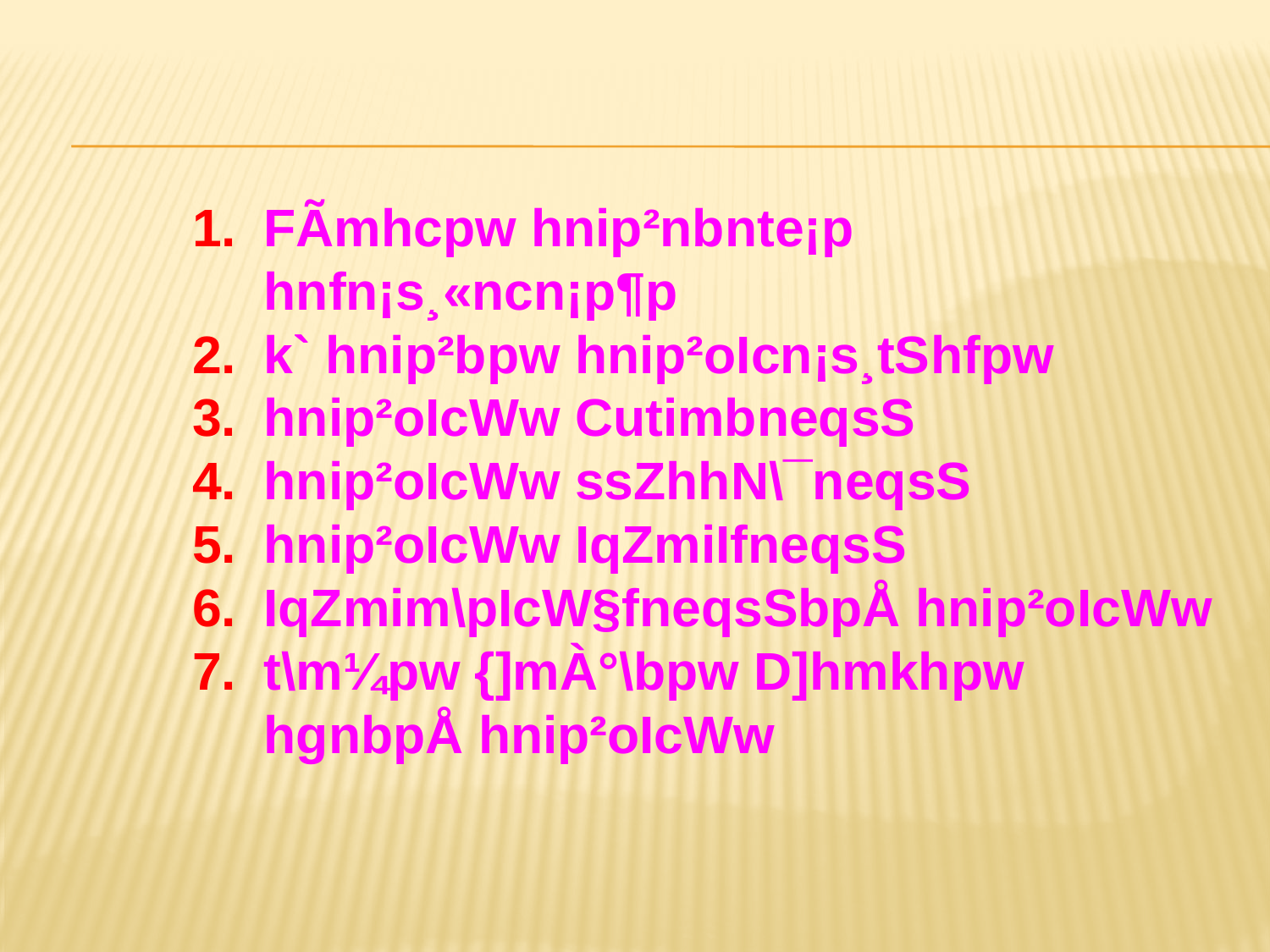

FÃmhcpw hnip²nbnte¡p hnfn¡s¸«ncn¡p¶p
k` hnip²bpw hnip²oIcn¡s¸tS­hfpw
hnip²oIcWw CutimbneqsS
hnip²oIcWw ssZhhN\¯neqsS
hnip²oIcWw IqZmiIfneqsS
IqZmim\pIcW§fneqsSbpÅ hnip²oIcWw
t\m¼pw {]mÀ°\bpw D]hmkhpw hgnbpÅ hnip²oIcWw